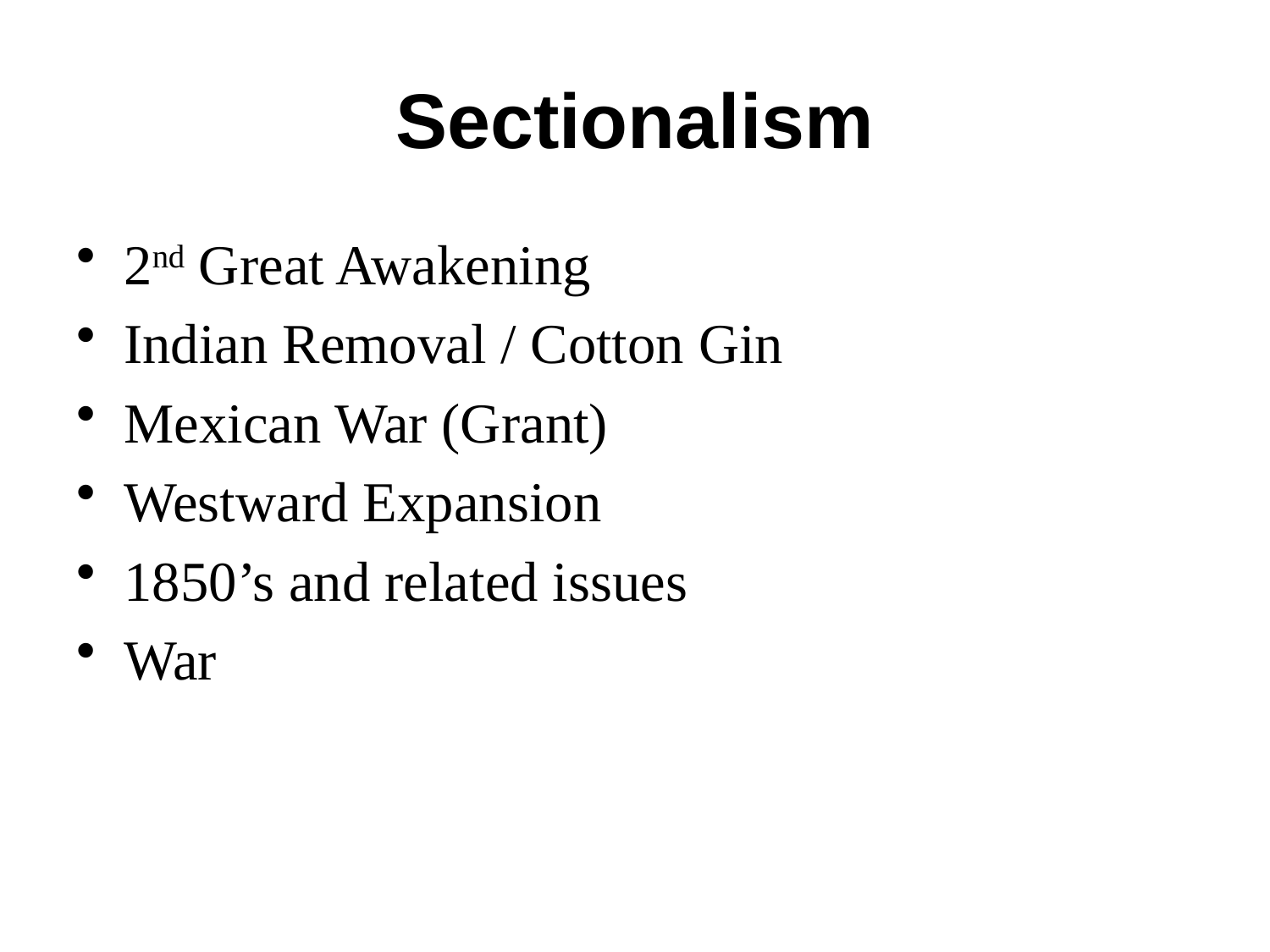

# Sectionalism
2nd Great Awakening
Indian Removal / Cotton Gin
Mexican War (Grant)
Westward Expansion
1850’s and related issues
War